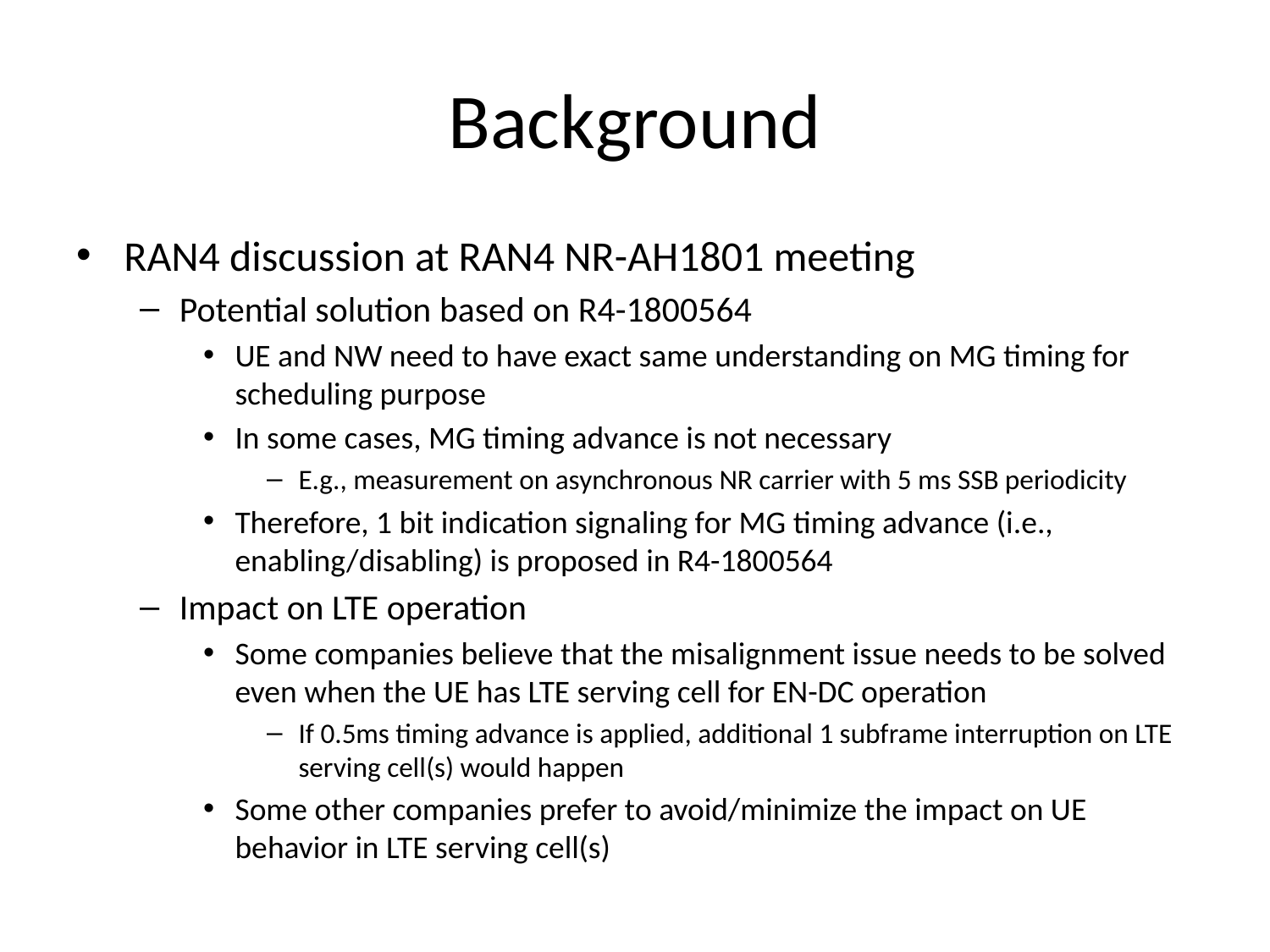

# Background
RAN4 discussion at RAN4 NR-AH1801 meeting
Potential solution based on R4-1800564
UE and NW need to have exact same understanding on MG timing for scheduling purpose
In some cases, MG timing advance is not necessary
E.g., measurement on asynchronous NR carrier with 5 ms SSB periodicity
Therefore, 1 bit indication signaling for MG timing advance (i.e., enabling/disabling) is proposed in R4-1800564
Impact on LTE operation
Some companies believe that the misalignment issue needs to be solved even when the UE has LTE serving cell for EN-DC operation
If 0.5ms timing advance is applied, additional 1 subframe interruption on LTE serving cell(s) would happen
Some other companies prefer to avoid/minimize the impact on UE behavior in LTE serving cell(s)